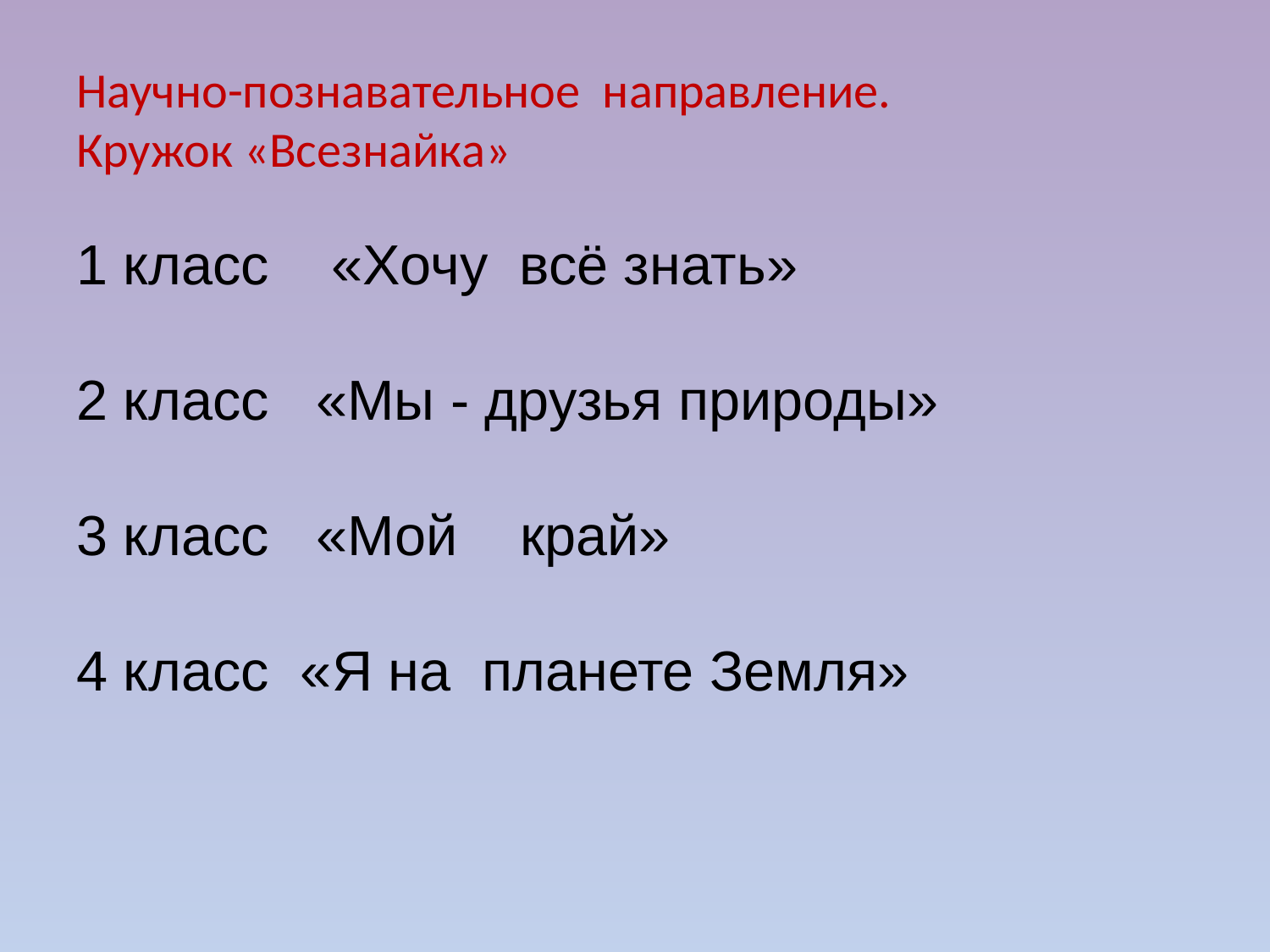

# Научно-познавательное  направление. Кружок «Всезнайка»
1 класс    «Хочу  всё знать»

2 класс   «Мы - друзья природы»

3 класс   «Мой    край»

4 класс  «Я на  планете Земля»